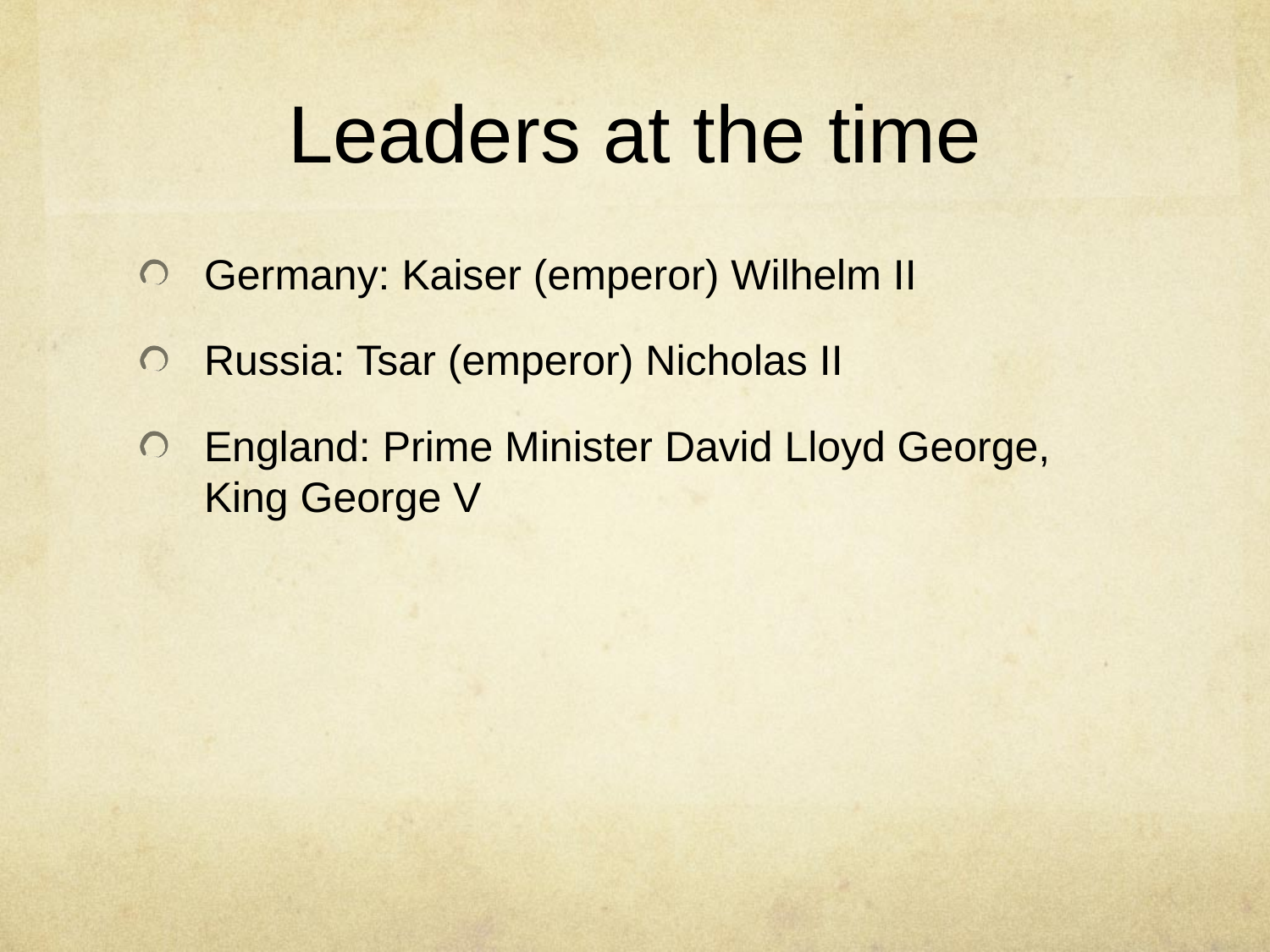

# Leaders at the time
Germany: Kaiser (emperor) Wilhelm II
Russia: Tsar (emperor) Nicholas II
England: Prime Minister David Lloyd George, King George V